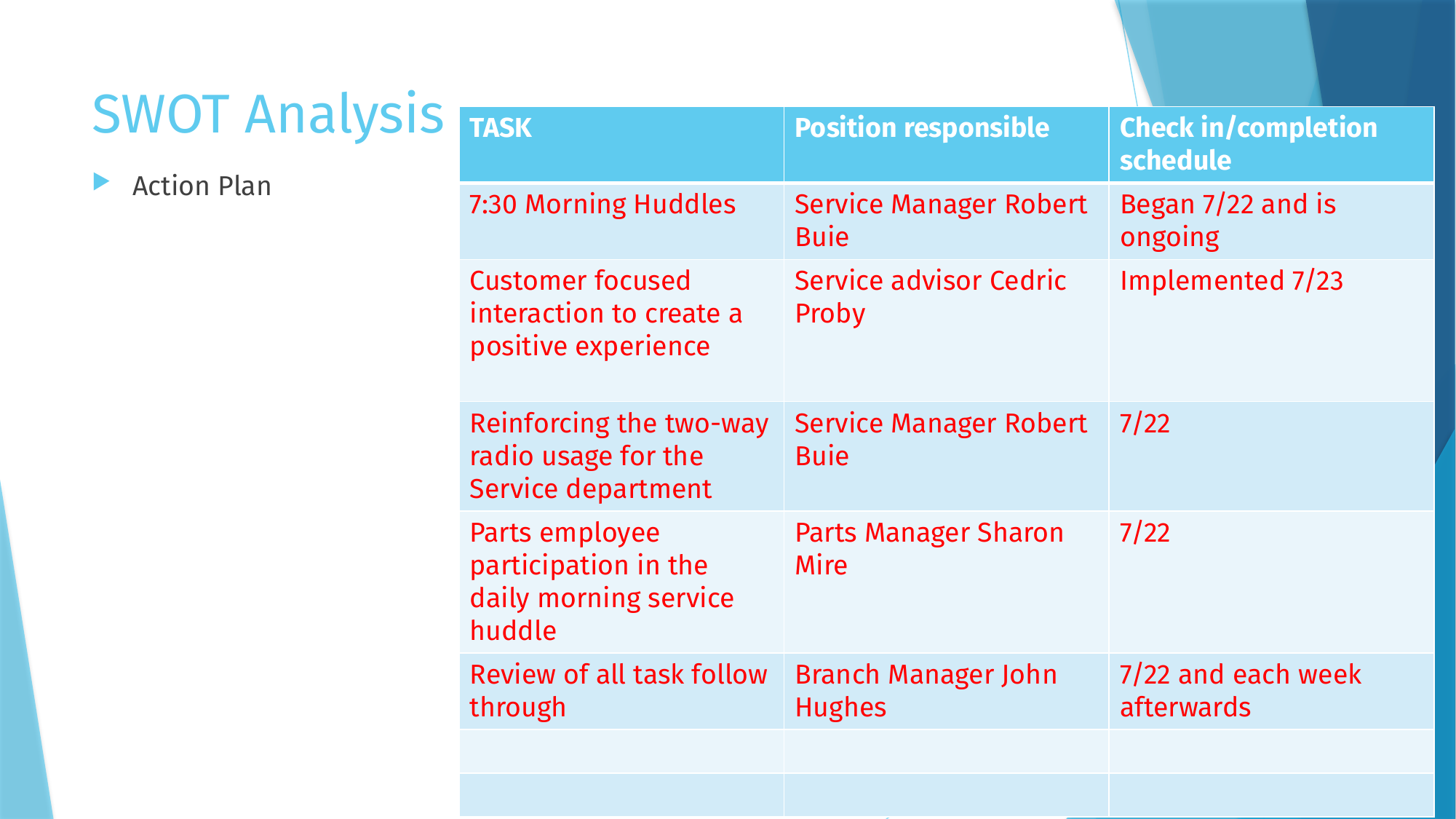

# SWOT Analysis
| TASK | Position responsible | Check in/completion schedule |
| --- | --- | --- |
| 7:30 Morning Huddles | Service Manager Robert Buie | Began 7/22 and is ongoing |
| Customer focused interaction to create a positive experience | Service advisor Cedric Proby | Implemented 7/23 |
| Reinforcing the two-way radio usage for the Service department | Service Manager Robert Buie | 7/22 |
| Parts employee participation in the daily morning service huddle | Parts Manager Sharon Mire | 7/22 |
| Review of all task follow through | Branch Manager John Hughes | 7/22 and each week afterwards |
|  |  |  |
|  |  |  |
Action Plan